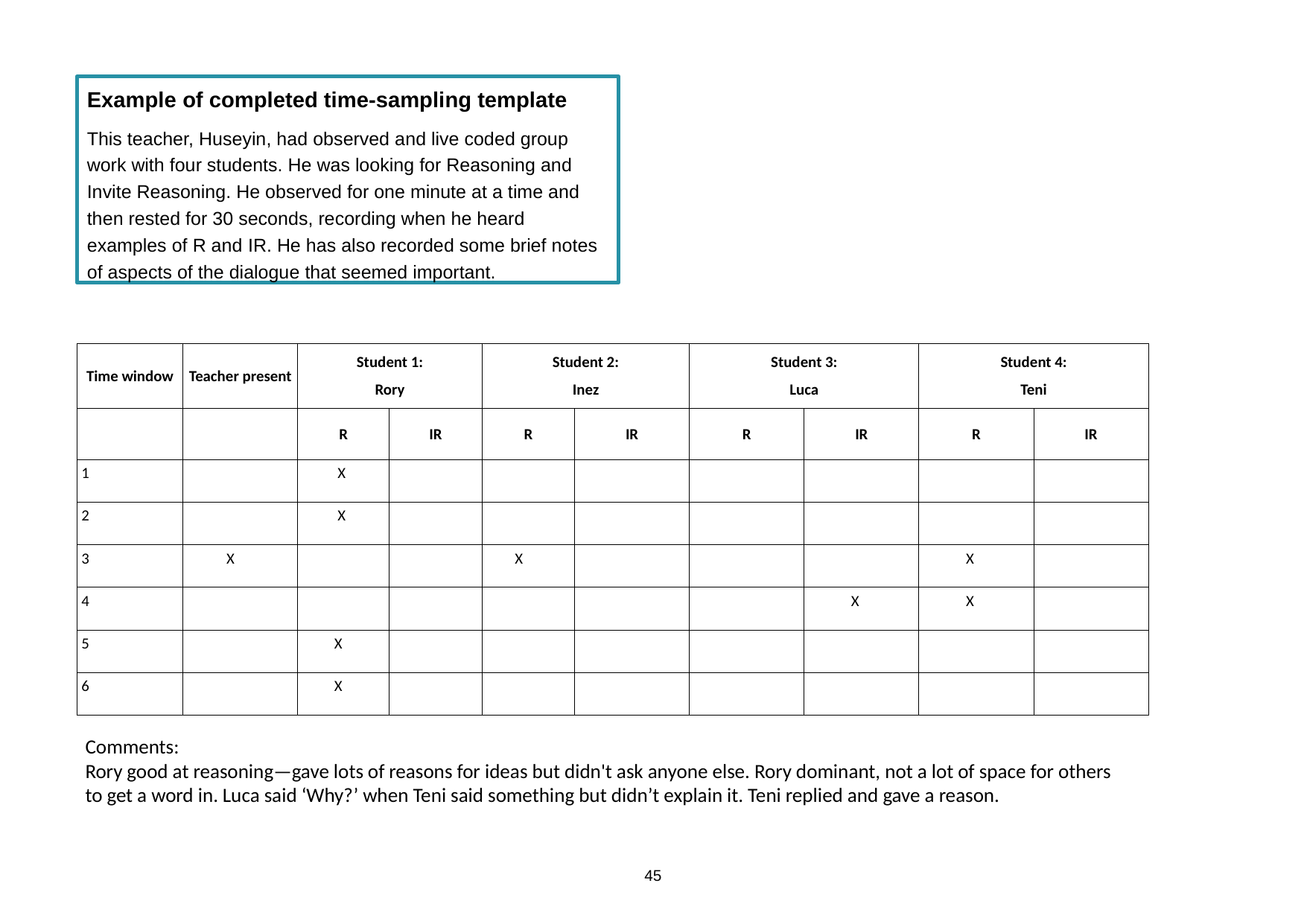

Example of completed time-sampling template
This teacher, Huseyin, had observed and live coded group work with four students. He was looking for Reasoning and Invite Reasoning. He observed for one minute at a time and then rested for 30 seconds, recording when he heard examples of R and IR. He has also recorded some brief notes of aspects of the dialogue that seemed important.
| Time window | Teacher present | Student 1: Rory |  | Student 2: Inez |  | Student 3: Luca |  | Student 4: Teni |  |
| --- | --- | --- | --- | --- | --- | --- | --- | --- | --- |
|  |  | R | IR | R | IR | R | IR | R | IR |
| 1 |  | X |  |  |  |  |  |  |  |
| 2 |  | X |  |  |  |  |  |  |  |
| 3 | X |  |  | X |  |  |  | X |  |
| 4 |  |  |  |  |  |  | X | X |  |
| 5 |  | X |  |  |  |  |  |  |  |
| 6 |  | X |  |  |  |  |  |  |  |
Comments:
Rory good at reasoning—gave lots of reasons for ideas but didn't ask anyone else. Rory dominant, not a lot of space for others to get a word in. Luca said ‘Why?’ when Teni said something but didn’t explain it. Teni replied and gave a reason.

45